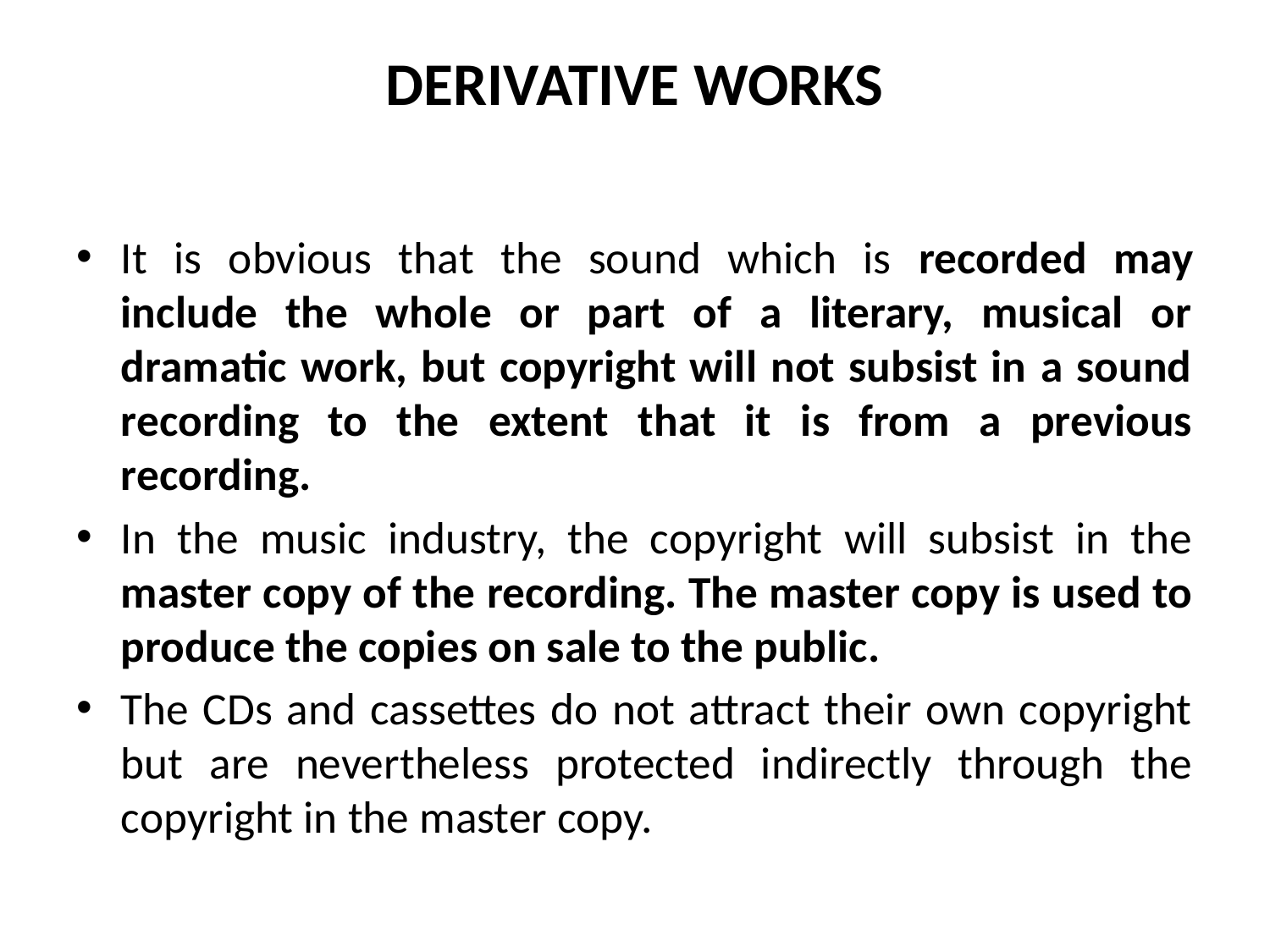

# DERIVATIVE WORKS
It is obvious that the sound which is recorded may include the whole or part of a literary, musical or dramatic work, but copyright will not subsist in a sound recording to the extent that it is from a previous recording.
In the music industry, the copyright will subsist in the master copy of the recording. The master copy is used to produce the copies on sale to the public.
The CDs and cassettes do not attract their own copyright but are nevertheless protected indirectly through the copyright in the master copy.